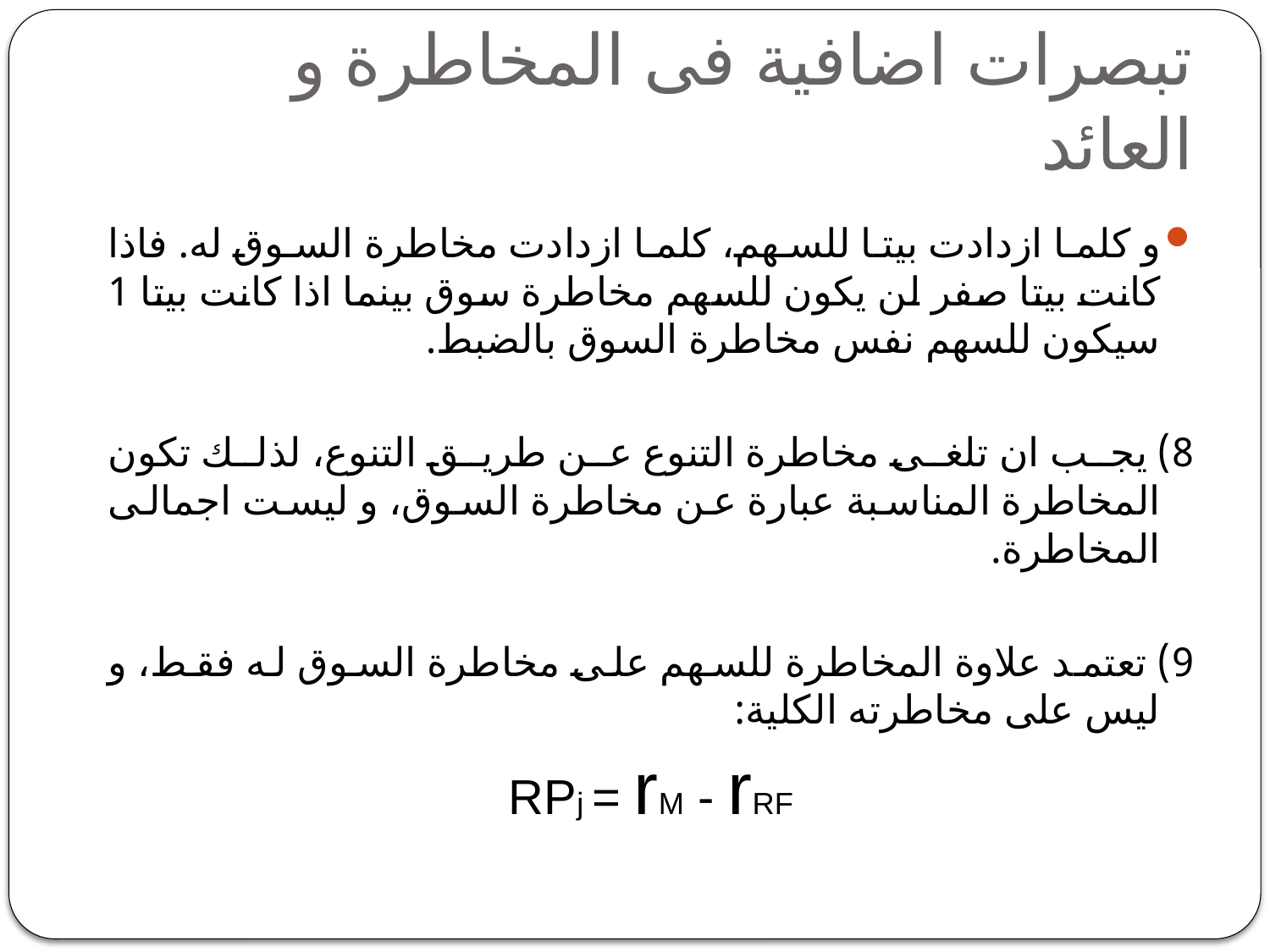

# تبصرات اضافية فى المخاطرة و العائد
و كلما ازدادت بيتا للسهم، كلما ازدادت مخاطرة السوق له. فاذا كانت بيتا صفر لن يكون للسهم مخاطرة سوق بينما اذا كانت بيتا 1 سيكون للسهم نفس مخاطرة السوق بالضبط.

8) يجب ان تلغى مخاطرة التنوع عن طريق التنوع، لذلك تكون المخاطرة المناسبة عبارة عن مخاطرة السوق، و ليست اجمالى المخاطرة.

9) تعتمد علاوة المخاطرة للسهم على مخاطرة السوق له فقط، و ليس على مخاطرته الكلية:
RPj = rM - rRF